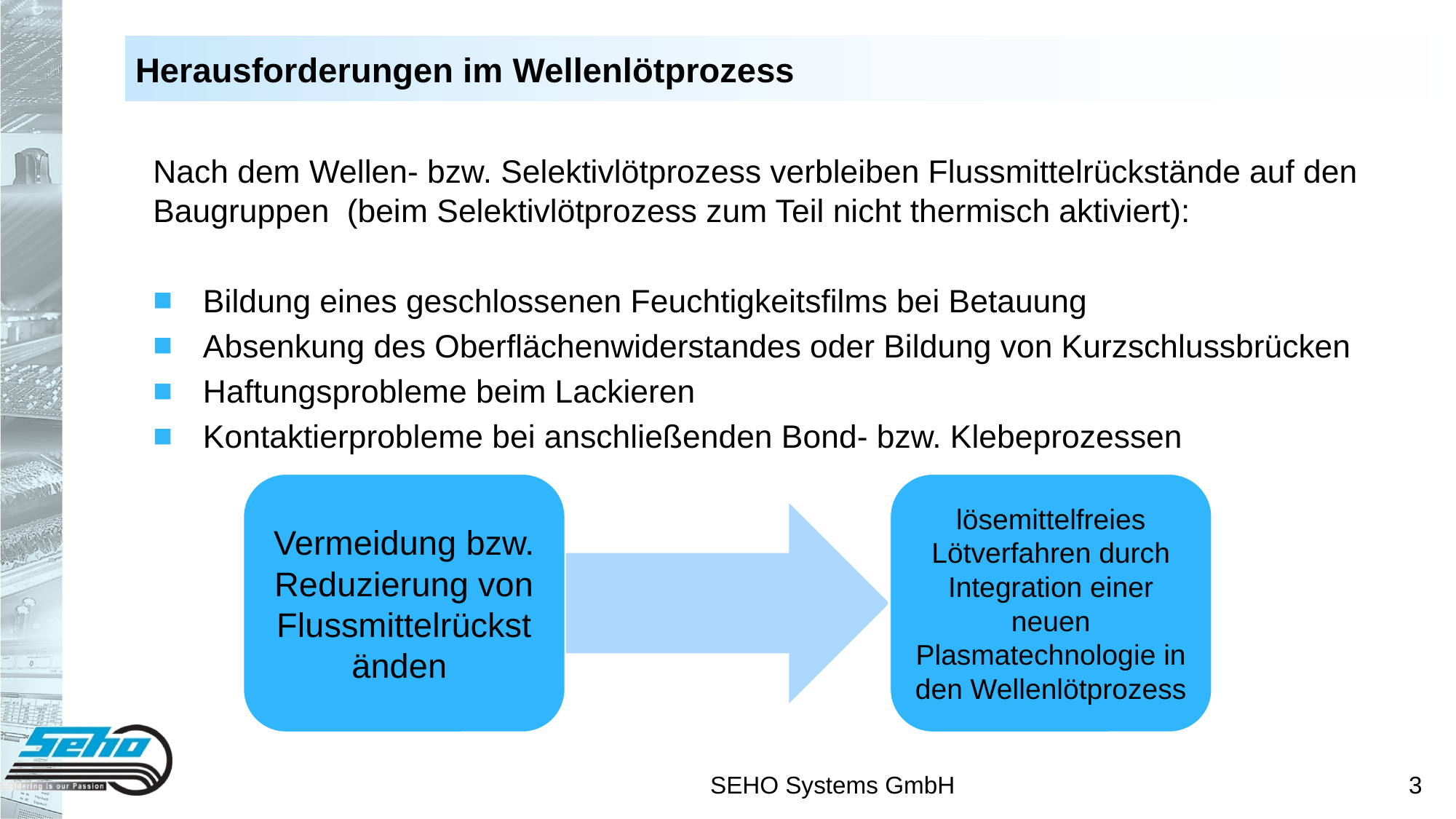

# Herausforderungen im Wellenlötprozess
Nach dem Wellen- bzw. Selektivlötprozess verbleiben Flussmittelrückstände auf den Baugruppen  (beim Selektivlötprozess zum Teil nicht thermisch aktiviert):

Bildung eines geschlossenen Feuchtigkeitsfilms bei Betauung
Absenkung des Oberflächenwiderstandes oder Bildung von Kurzschlussbrücken
Haftungsprobleme beim Lackieren
Kontaktierprobleme bei anschließenden Bond- bzw. Klebeprozessen

Vermeidung bzw. Reduzierung von Flussmittelrückständen
lösemittelfreies Lötverfahren durch Integration einer neuen Plasmatechnologie in den Wellenlötprozess
SEHO Systems GmbH
3